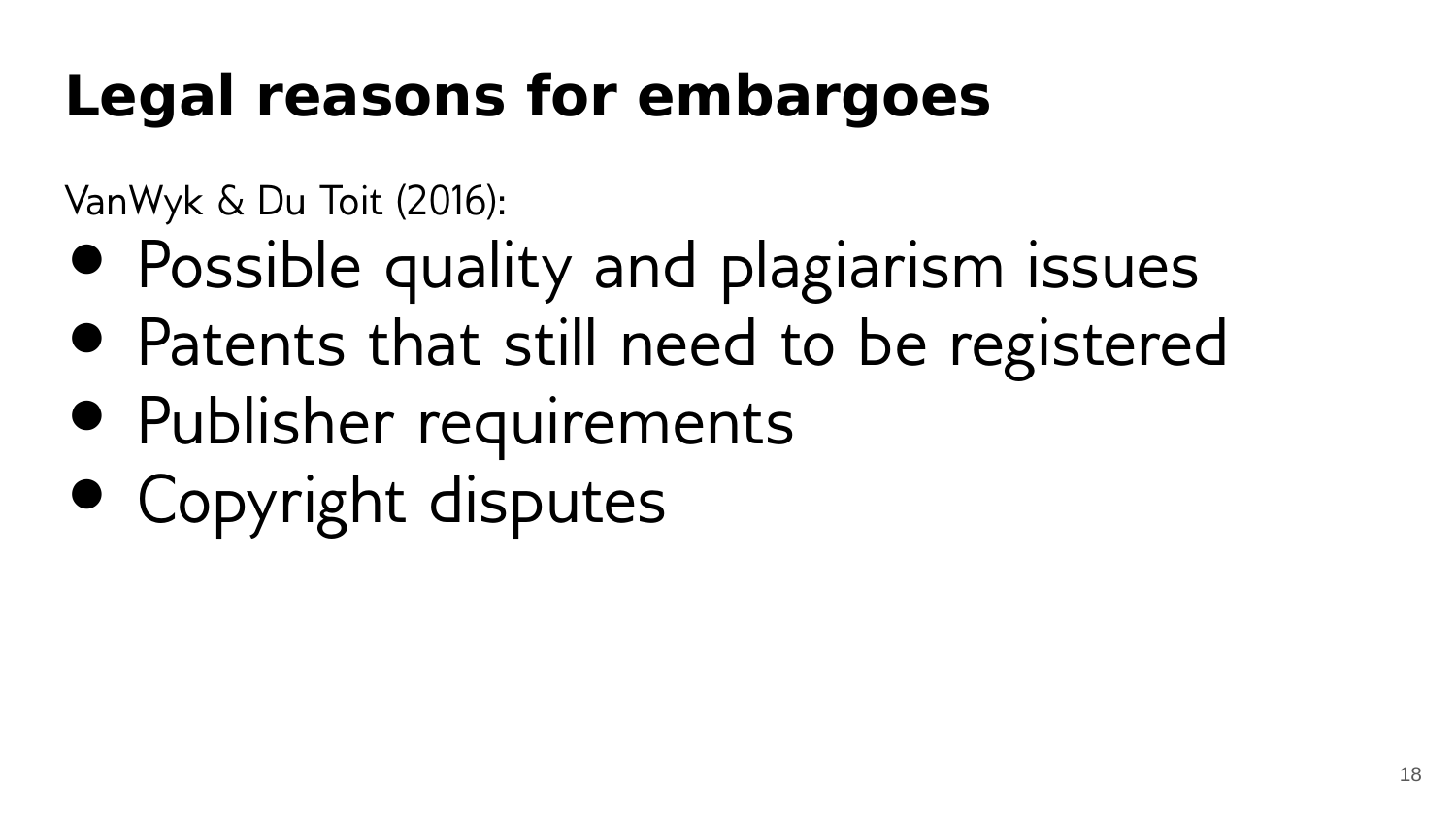

# Legal reasons for embargoes
VanWyk & Du Toit (2016):
Possible quality and plagiarism issues
Patents that still need to be registered
Publisher requirements
Copyright disputes

18